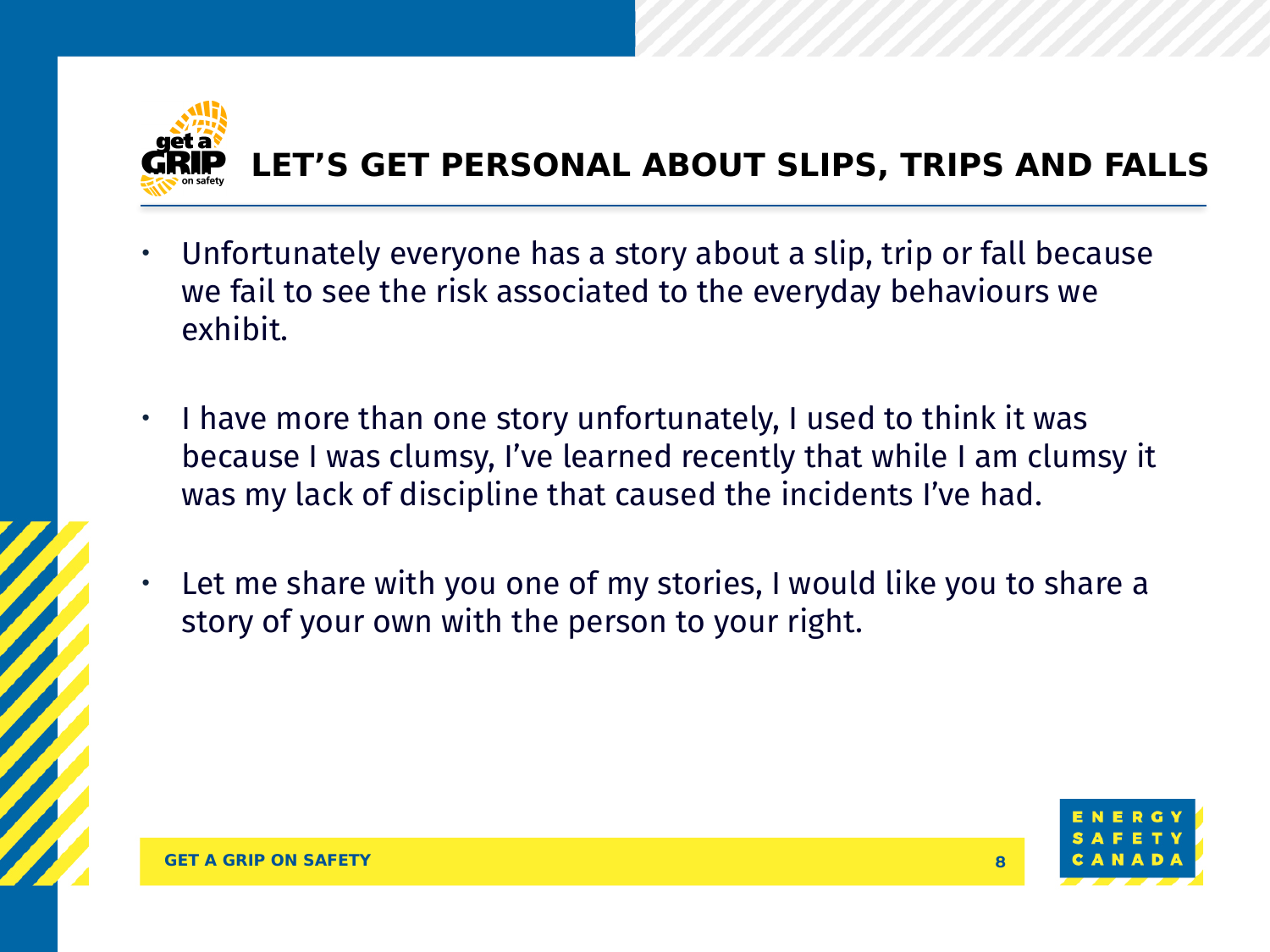

# Let’s get personal about slips, trips and falls
Unfortunately everyone has a story about a slip, trip or fall because we fail to see the risk associated to the everyday behaviours we exhibit.

I have more than one story unfortunately, I used to think it was because I was clumsy, I’ve learned recently that while I am clumsy it was my lack of discipline that caused the incidents I’ve had.

Let me share with you one of my stories, I would like you to share a story of your own with the person to your right.

Get a grip on safety
8